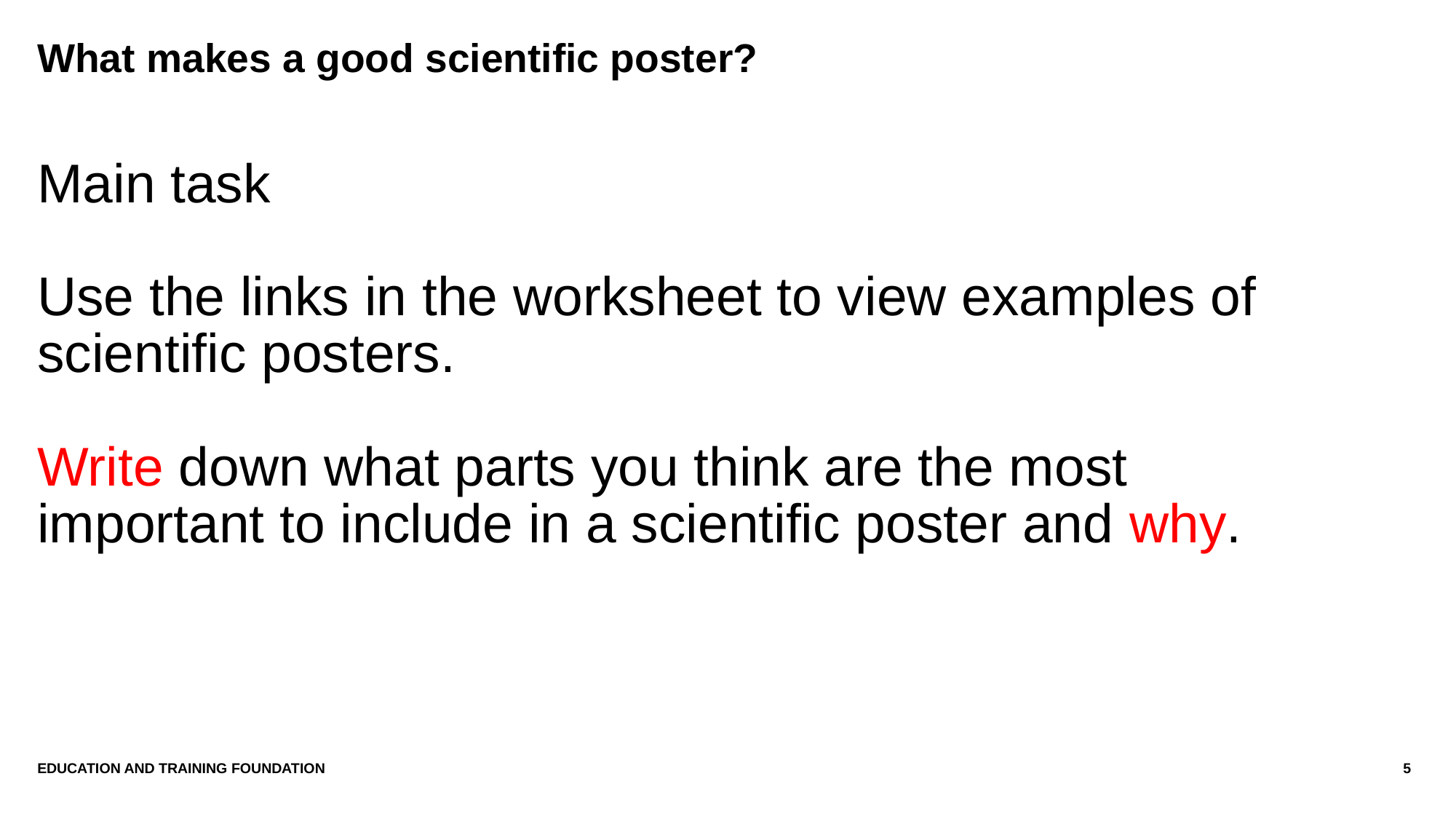

# What makes a good scientific poster?
Main task

Use the links in the worksheet to view examples of scientific posters.

Write down what parts you think are the most important to include in a scientific poster and why.

Education and Training Foundation
5